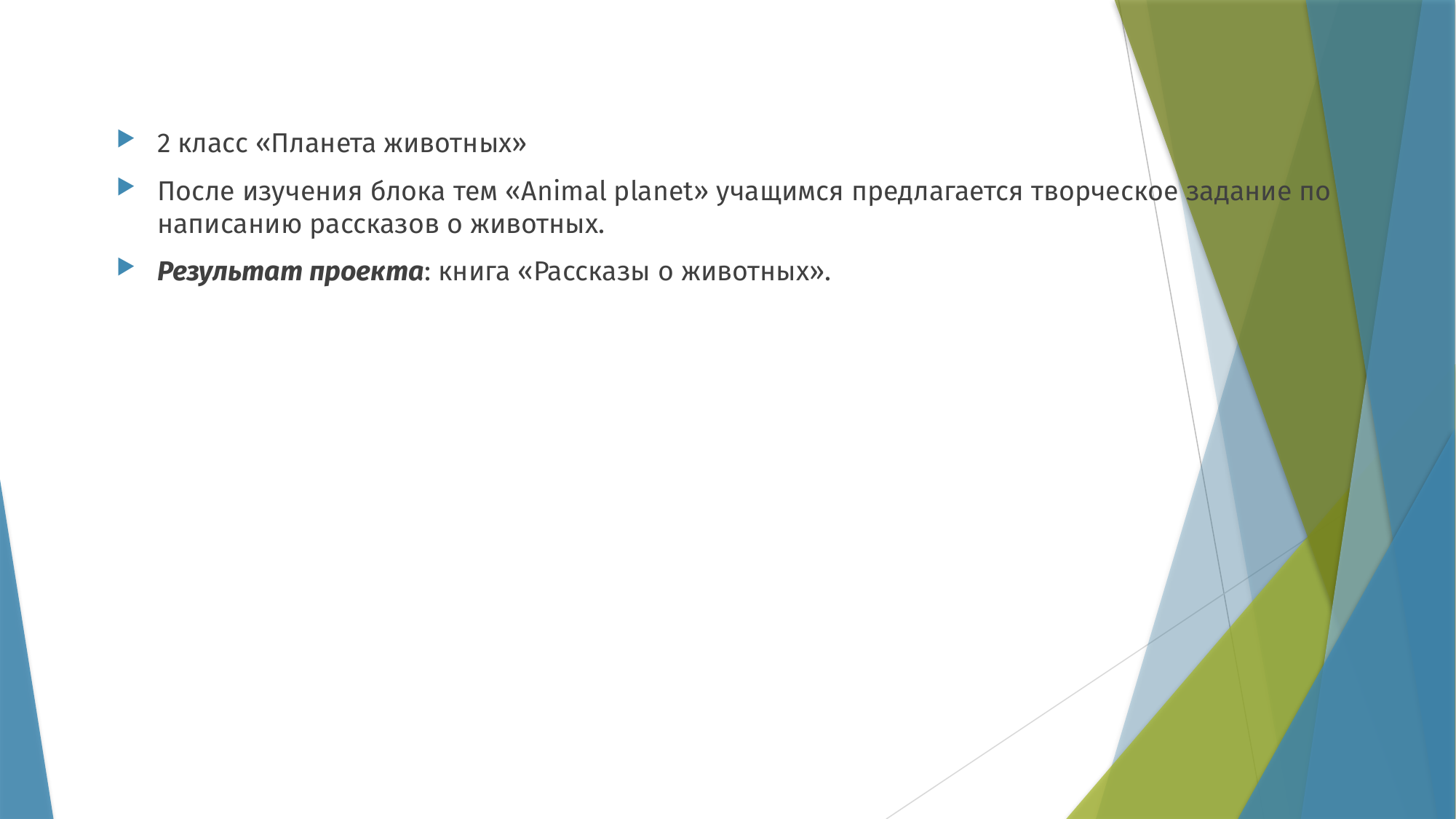

#

2 класс «Планета животных»
После изучения блока тем «Animal planet» учащимся предлагается творческое задание по написанию рассказов о животных.
Результат проекта: книга «Рассказы о животных».